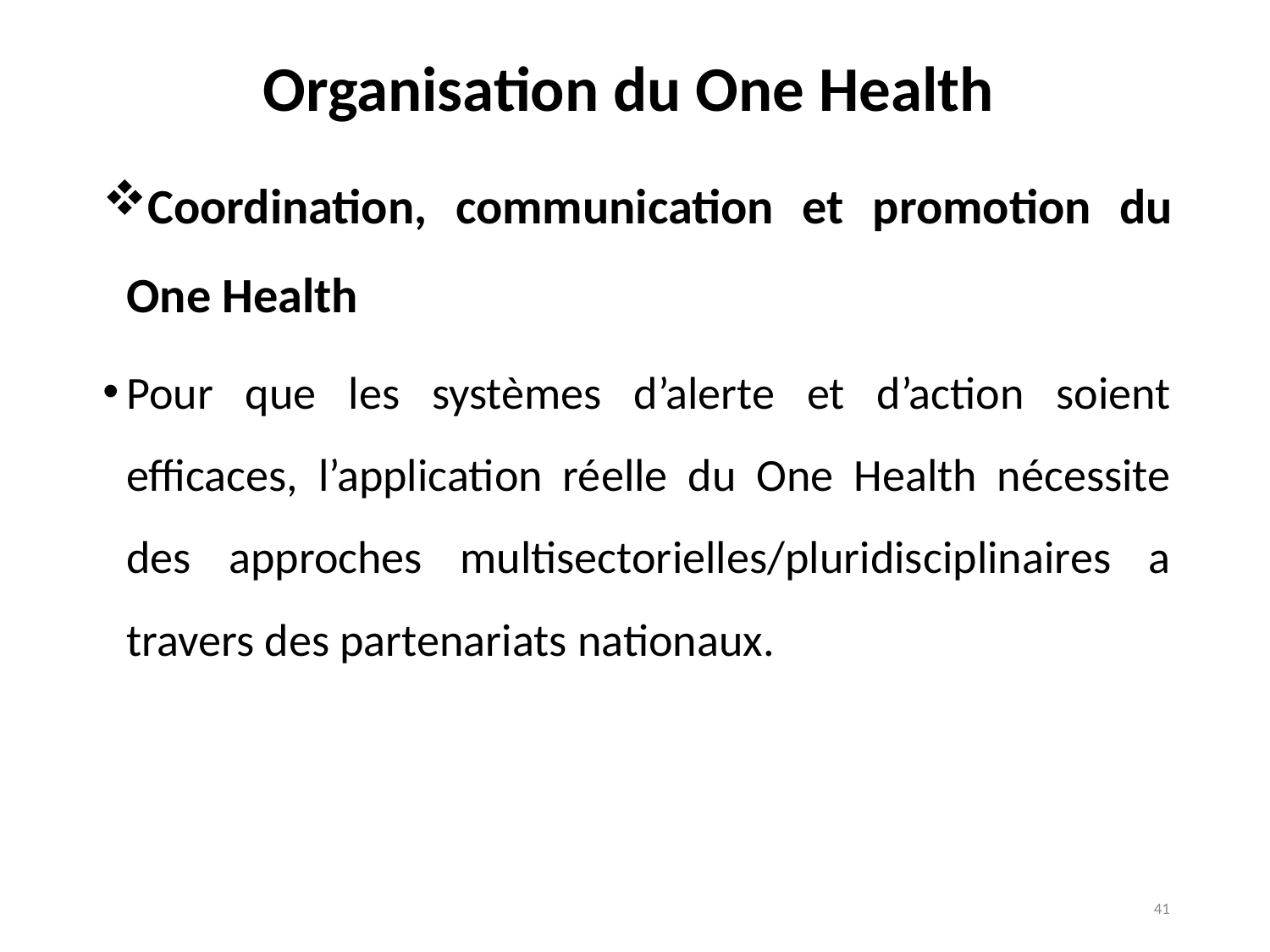

# Organisation du One Health
Coordination, communication et promotion du One Health
Pour que les systèmes d’alerte et d’action soient efficaces, l’application réelle du One Health nécessite des approches multisectorielles/pluridisciplinaires a travers des partenariats nationaux.
41